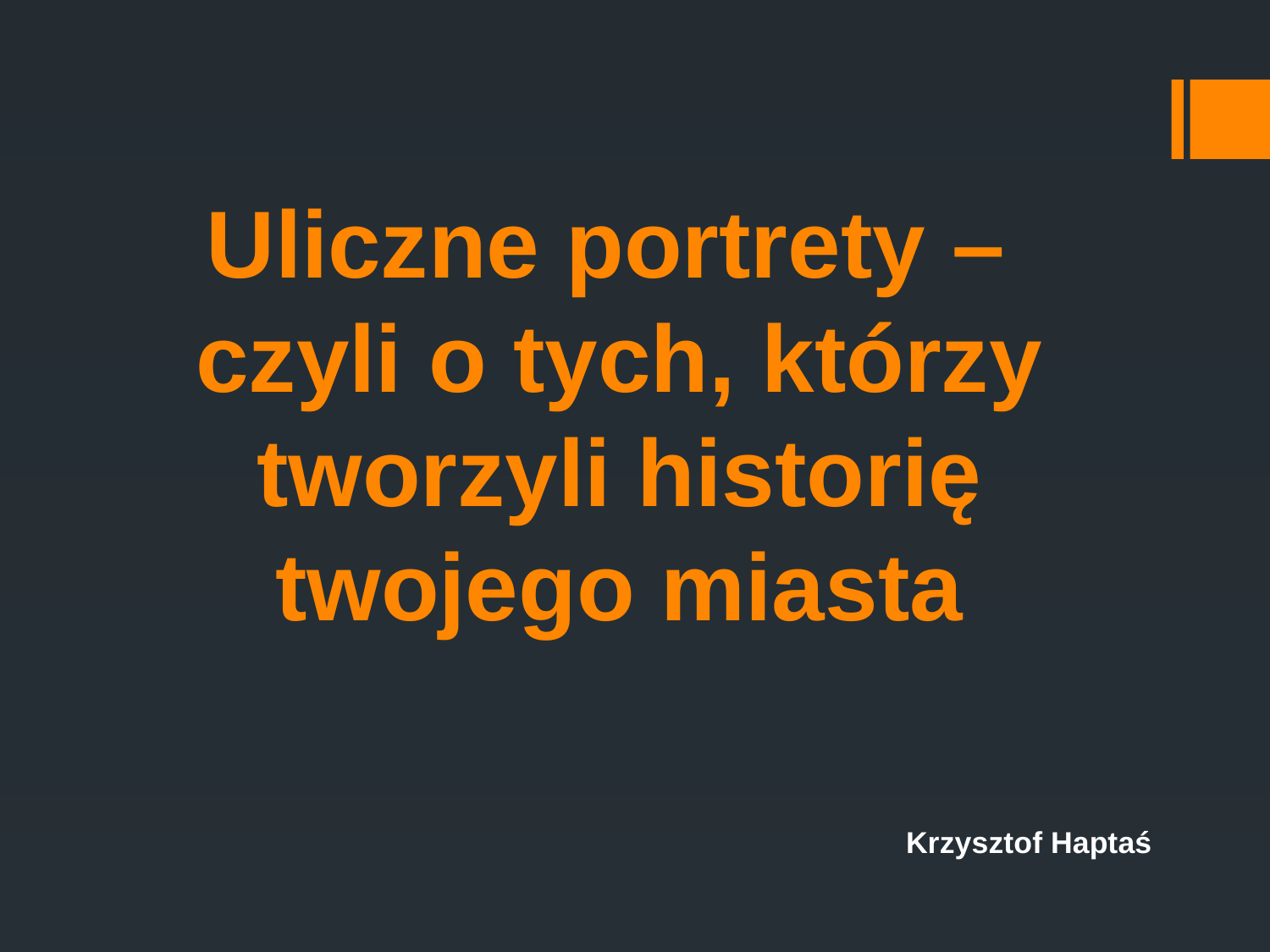

# Uliczne portrety – czyli o tych, którzy tworzyli historię twojego miasta

Krzysztof Haptaś